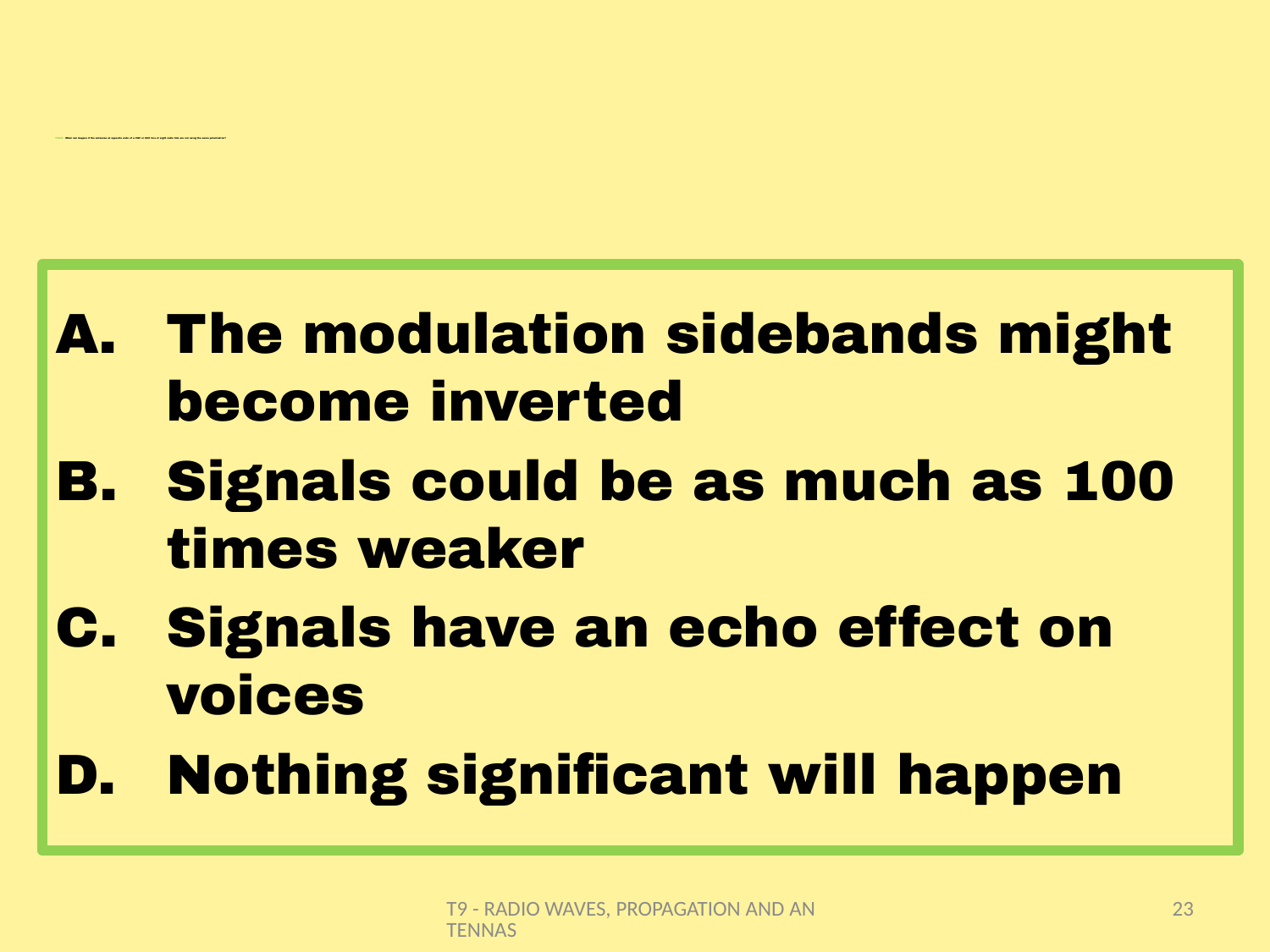

# T9B08 - What can happen if the antennas at opposite ends of a VHF or UHF line of sight radio link are not using the same polarization?

The modulation sidebands might become inverted
Signals could be as much as 100 times weaker
Signals have an echo effect on voices
Nothing significant will happen
T9 - RADIO WAVES, PROPAGATION AND ANTENNAS
23